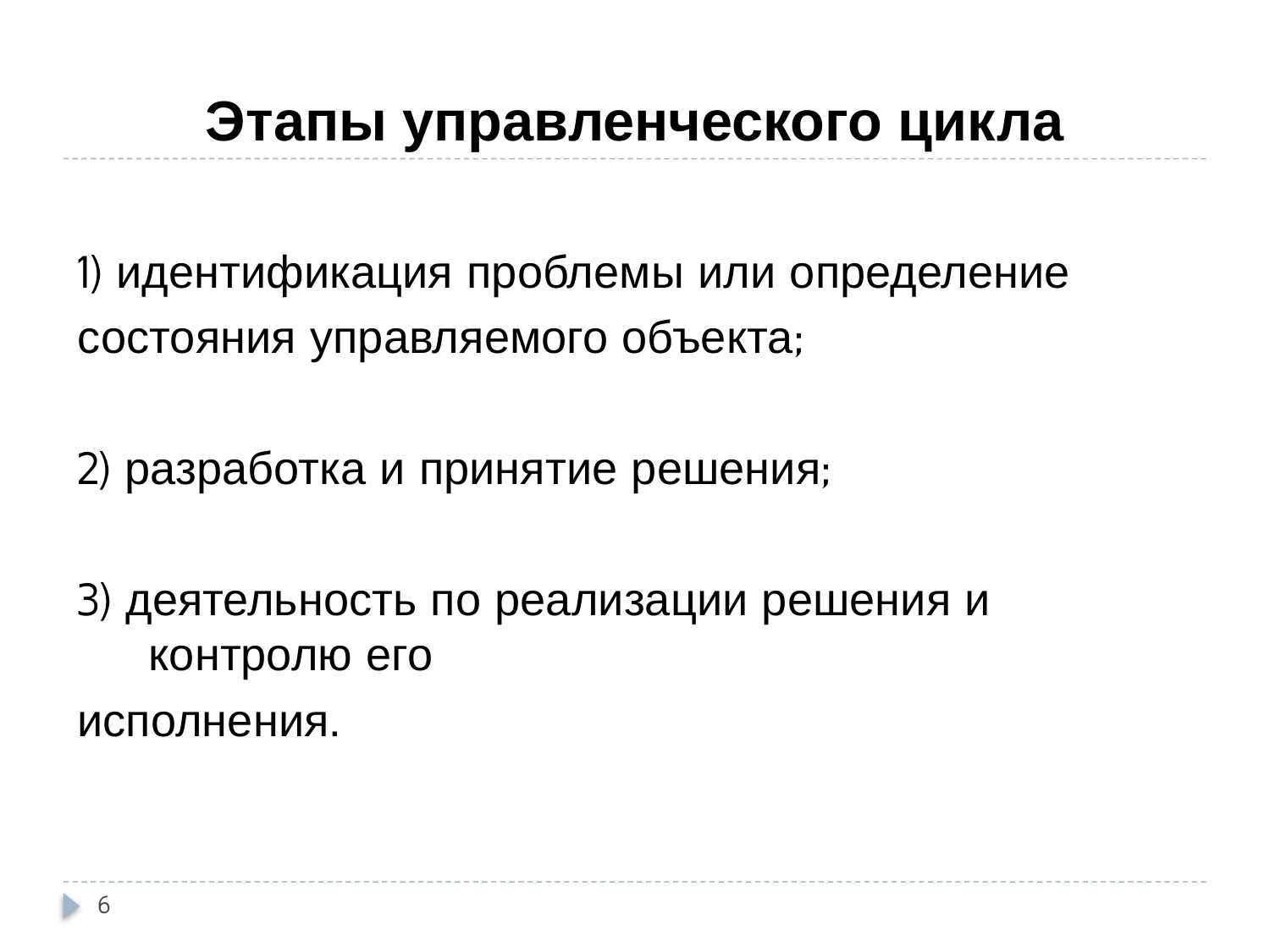

# Этапы управленческого цикла
1) идентификация проблемы или определение
состояния управляемого объекта;

2) разработка и принятие решения;

3) деятельность по реализации решения и контролю его
исполнения.

6